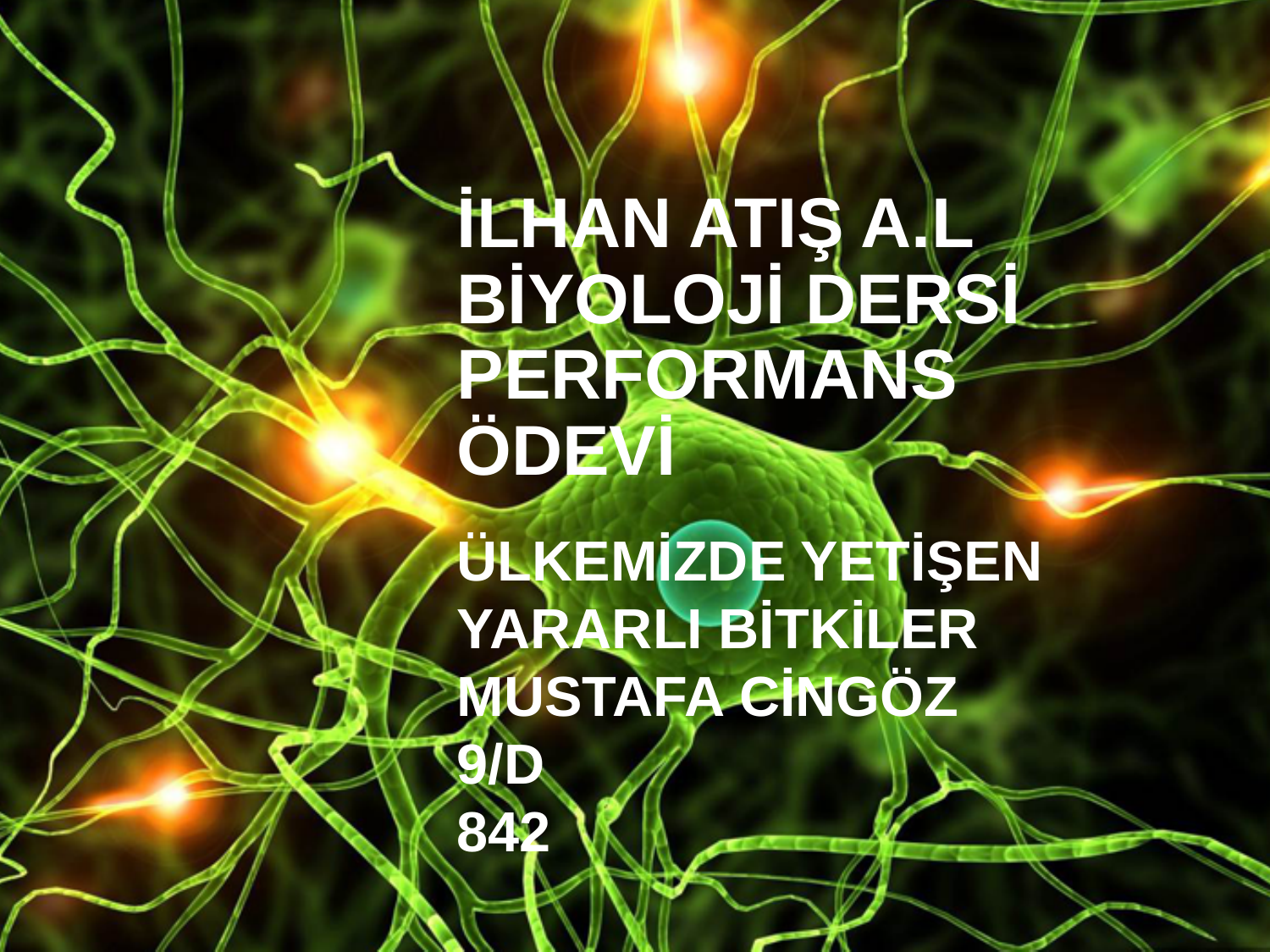

# İLHAN ATIŞ A.L BİYOLOJİ DERSİ PERFORMANS ÖDEVİ
ÜLKEMİZDE YETİŞEN YARARLI BİTKİLER
MUSTAFA CİNGÖZ
9/D
842